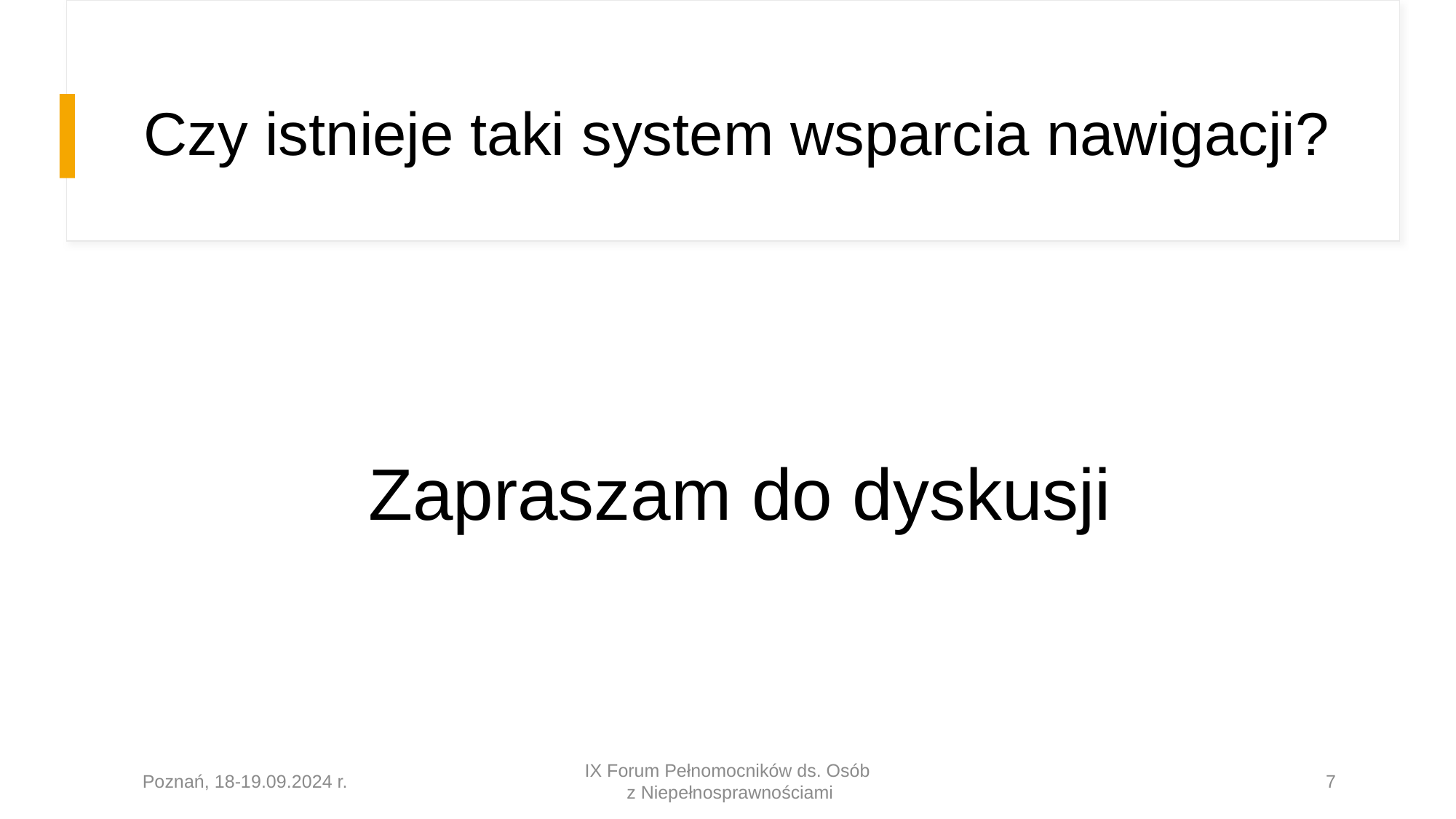

# Czy istnieje taki system wsparcia nawigacji?

Zapraszam do dyskusji

Poznań, 18-19.09.2024 r.
IX Forum Pełnomocników ds. Osób
 z Niepełnosprawnościami
7